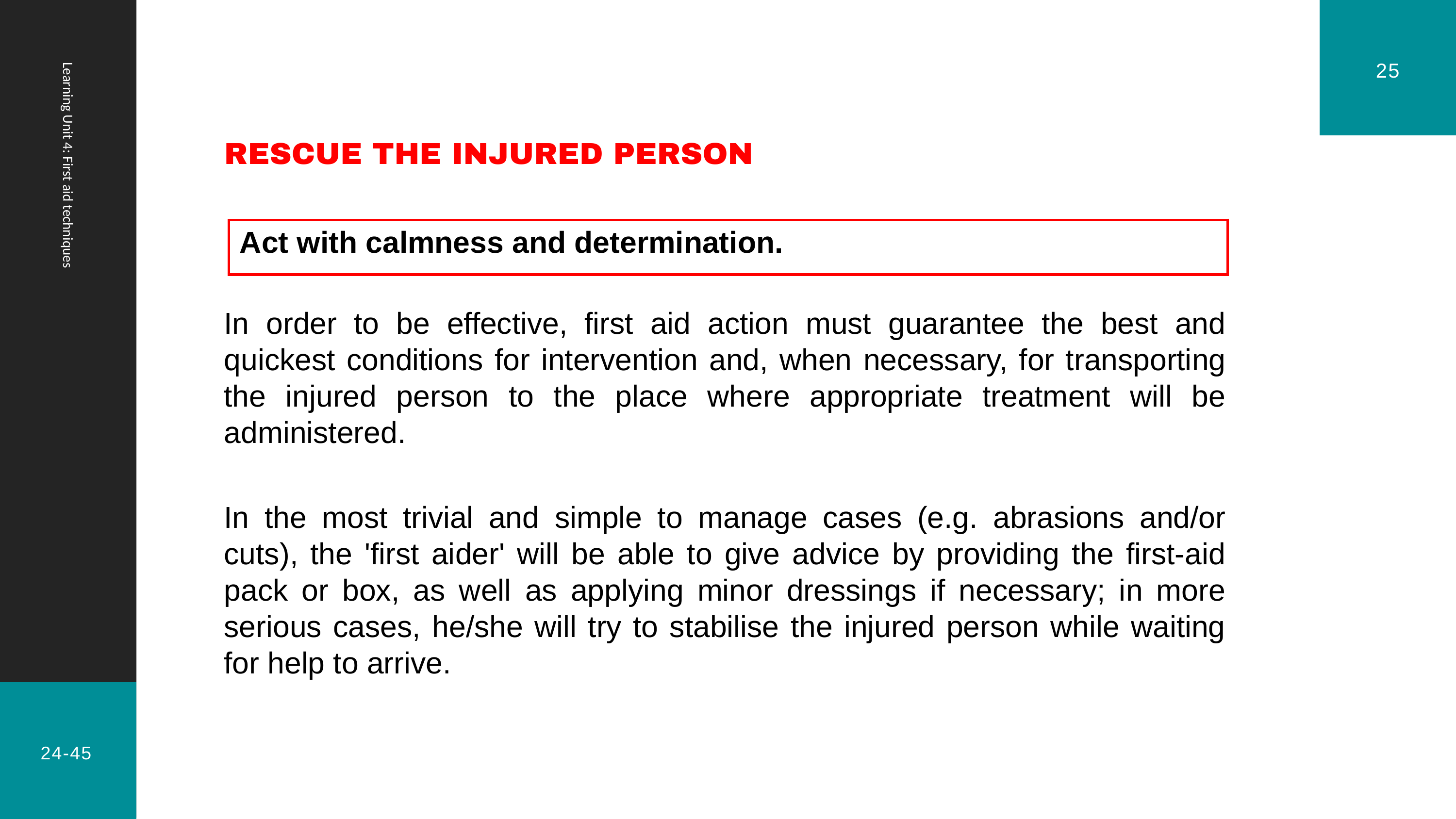

25
RESCUE THE INJURED PERSON

In order to be effective, first aid action must guarantee the best and quickest conditions for intervention and, when necessary, for transporting the injured person to the place where appropriate treatment will be administered.

In the most trivial and simple to manage cases (e.g. abrasions and/or cuts), the 'first aider' will be able to give advice by providing the first-aid pack or box, as well as applying minor dressings if necessary; in more serious cases, he/she will try to stabilise the injured person while waiting for help to arrive.
| Act with calmness and determination. |
| --- |
Learning Unit 4: First aid techniques

24-45